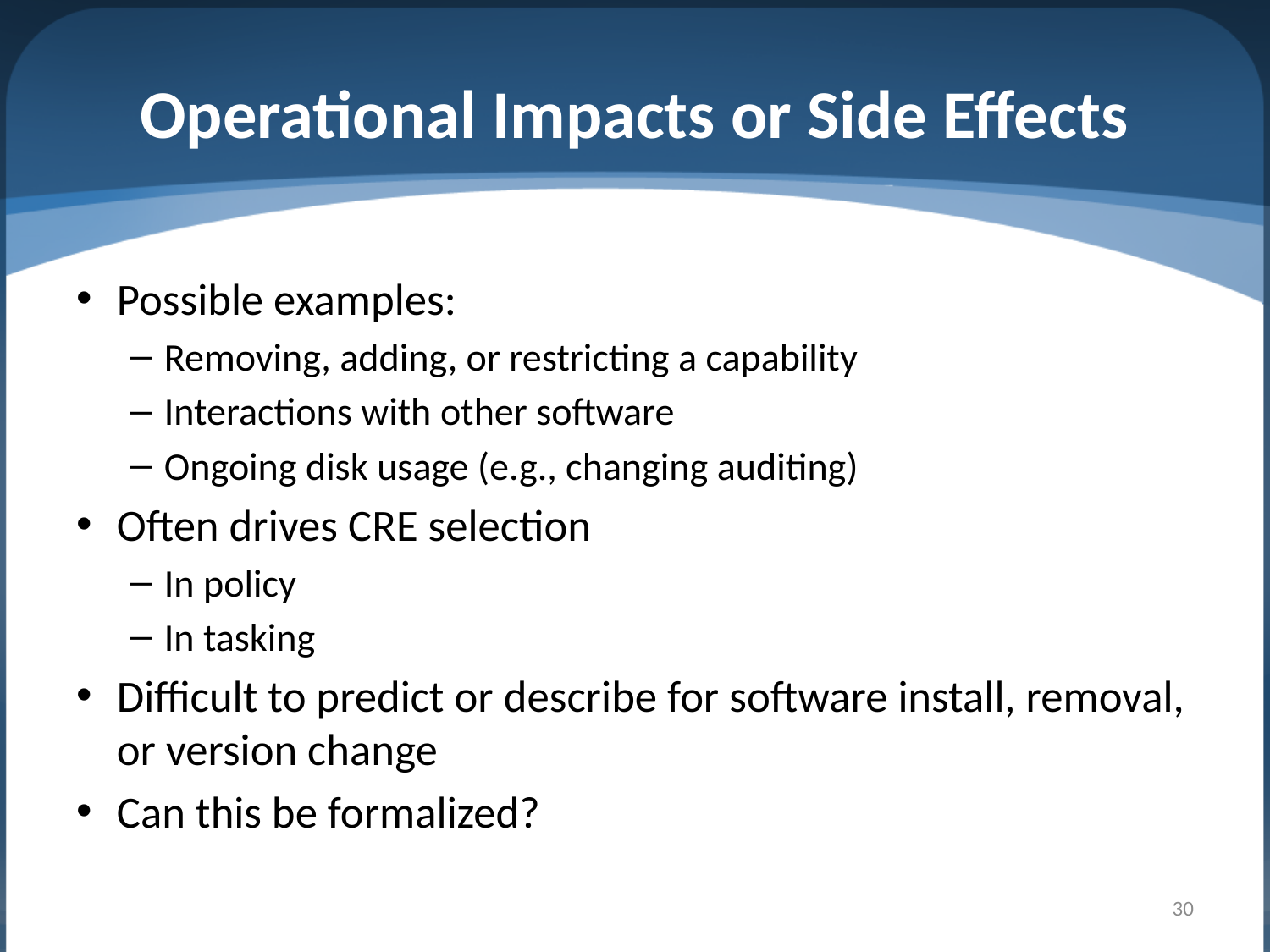

# Operational Impacts or Side Effects
Possible examples:
Removing, adding, or restricting a capability
Interactions with other software
Ongoing disk usage (e.g., changing auditing)
Often drives CRE selection
In policy
In tasking
Difficult to predict or describe for software install, removal, or version change
Can this be formalized?
30